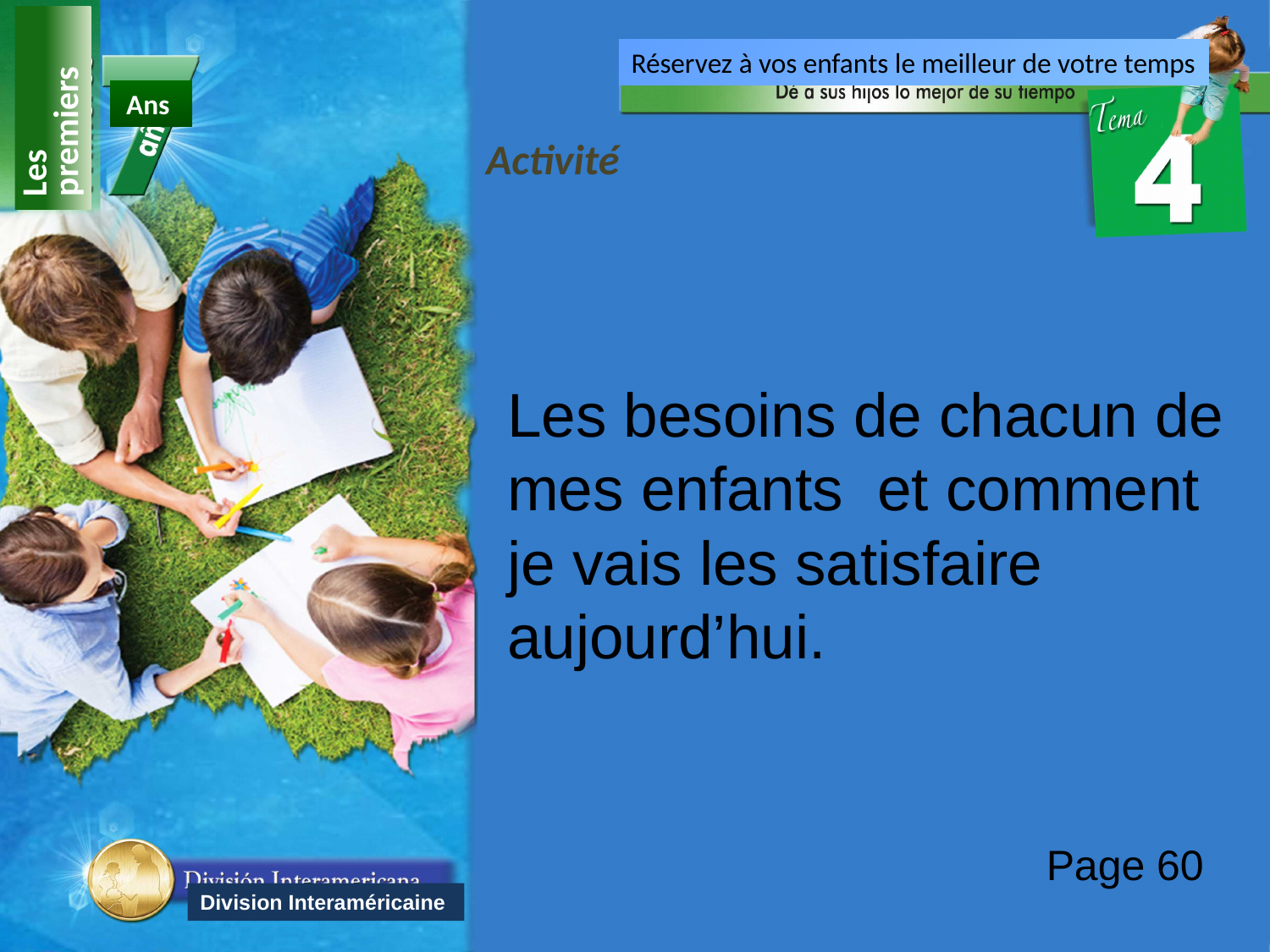

Réservez à vos enfants le meilleur de votre temps
Les premiers
Ans
Activité
Les besoins de chacun de mes enfants  et comment je vais les satisfaire aujourd’hui.
Page 60
Division Interaméricaine